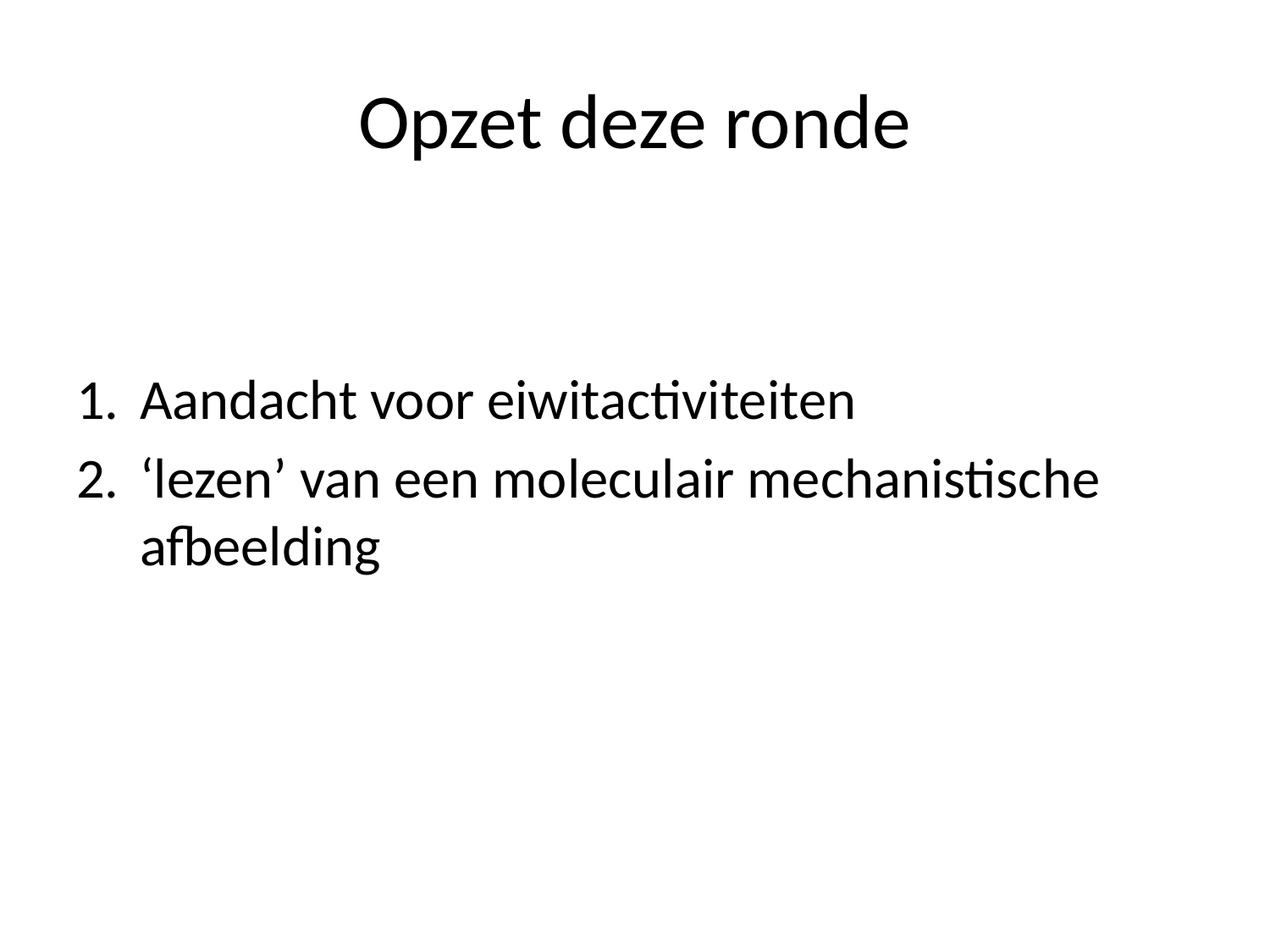

# Opzet deze ronde
Aandacht voor eiwitactiviteiten
‘lezen’ van een moleculair mechanistische afbeelding